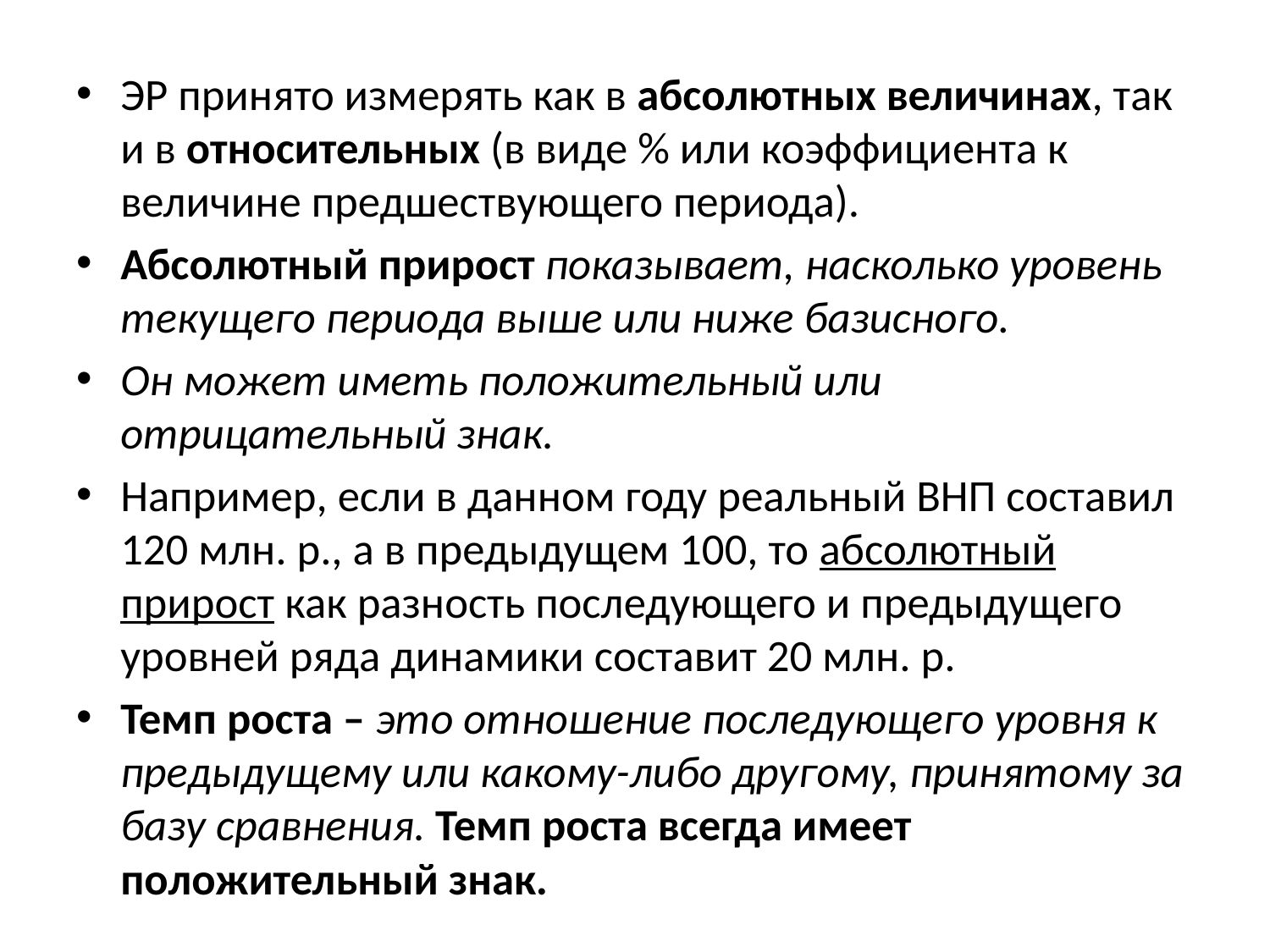

ЭР принято измерять как в абсолютных величинах, так и в относительных (в виде % или коэффициента к величине предшествующего периода).
Абсолютный прирост показывает, насколько уровень текущего периода выше или ниже базисного.
Он может иметь положительный или отрицательный знак.
Например, если в данном году реальный ВНП составил 120 млн. р., а в предыдущем 100, то абсолютный прирост как разность последующего и предыдущего уровней ряда динамики составит 20 млн. р.
Темп роста – это отношение последующего уровня к предыдущему или какому-либо другому, принятому за базу сравнения. Темп роста всегда имеет положительный знак.